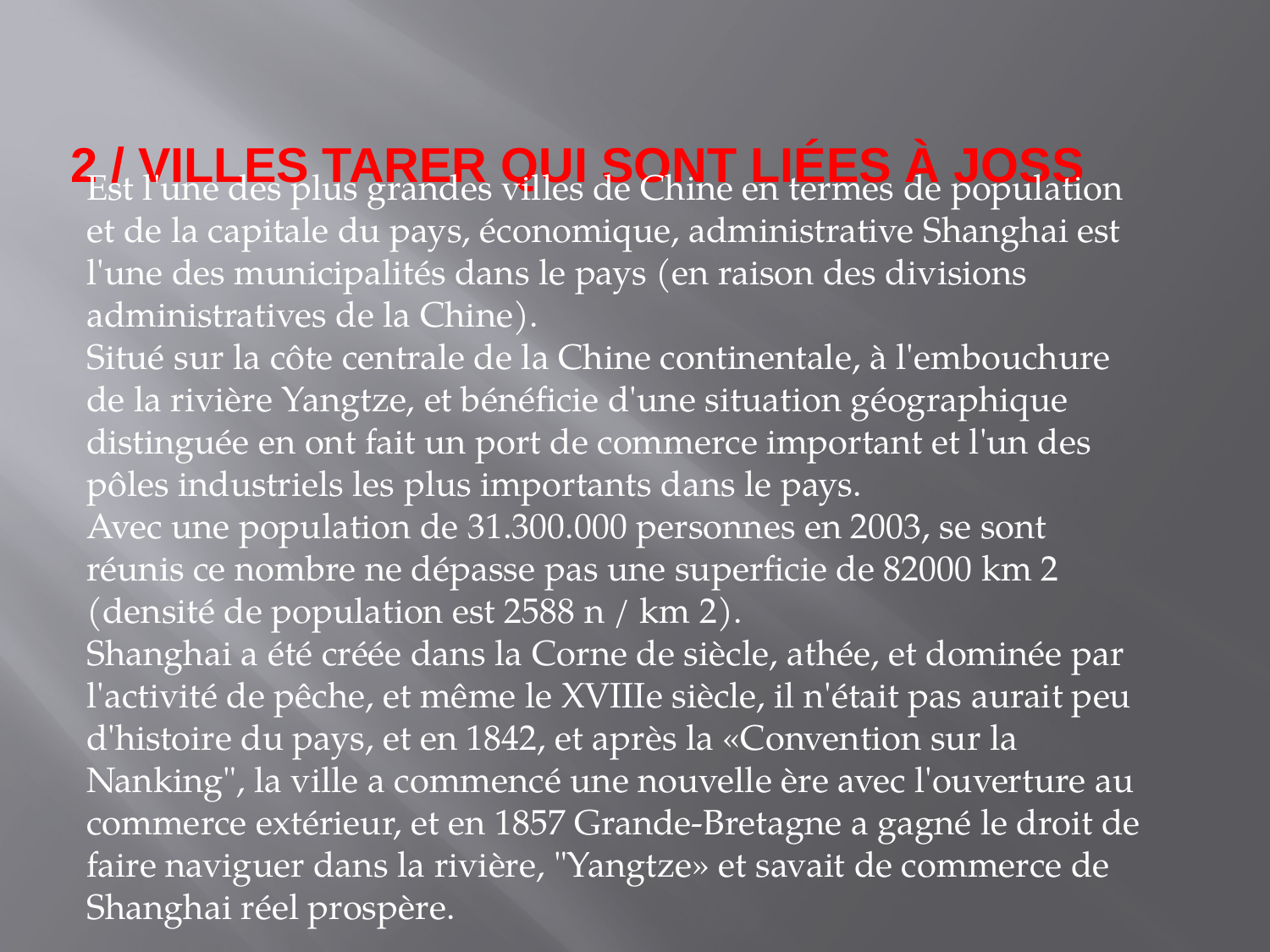

# 2 / villes tarer qui sont liées à Joss
Est l'une des plus grandes villes de Chine en termes de population et de la capitale du pays, économique, administrative Shanghai est l'une des municipalités dans le pays (en raison des divisions administratives de la Chine).
Situé sur la côte centrale de la Chine continentale, à l'embouchure de la rivière Yangtze, et bénéficie d'une situation géographique distinguée en ont fait un port de commerce important et l'un des pôles industriels les plus importants dans le pays.
Avec une population de 31.300.000 personnes en 2003, se sont réunis ce nombre ne dépasse pas une superficie de 82000 km 2 (densité de population est 2588 n / km 2).
Shanghai a été créée dans la Corne de siècle, athée, et dominée par l'activité de pêche, et même le XVIIIe siècle, il n'était pas aurait peu d'histoire du pays, et en 1842, et après la «Convention sur la Nanking", la ville a commencé une nouvelle ère avec l'ouverture au commerce extérieur, et en 1857 Grande-Bretagne a gagné le droit de faire naviguer dans la rivière, "Yangtze» et savait de commerce de Shanghai réel prospère.